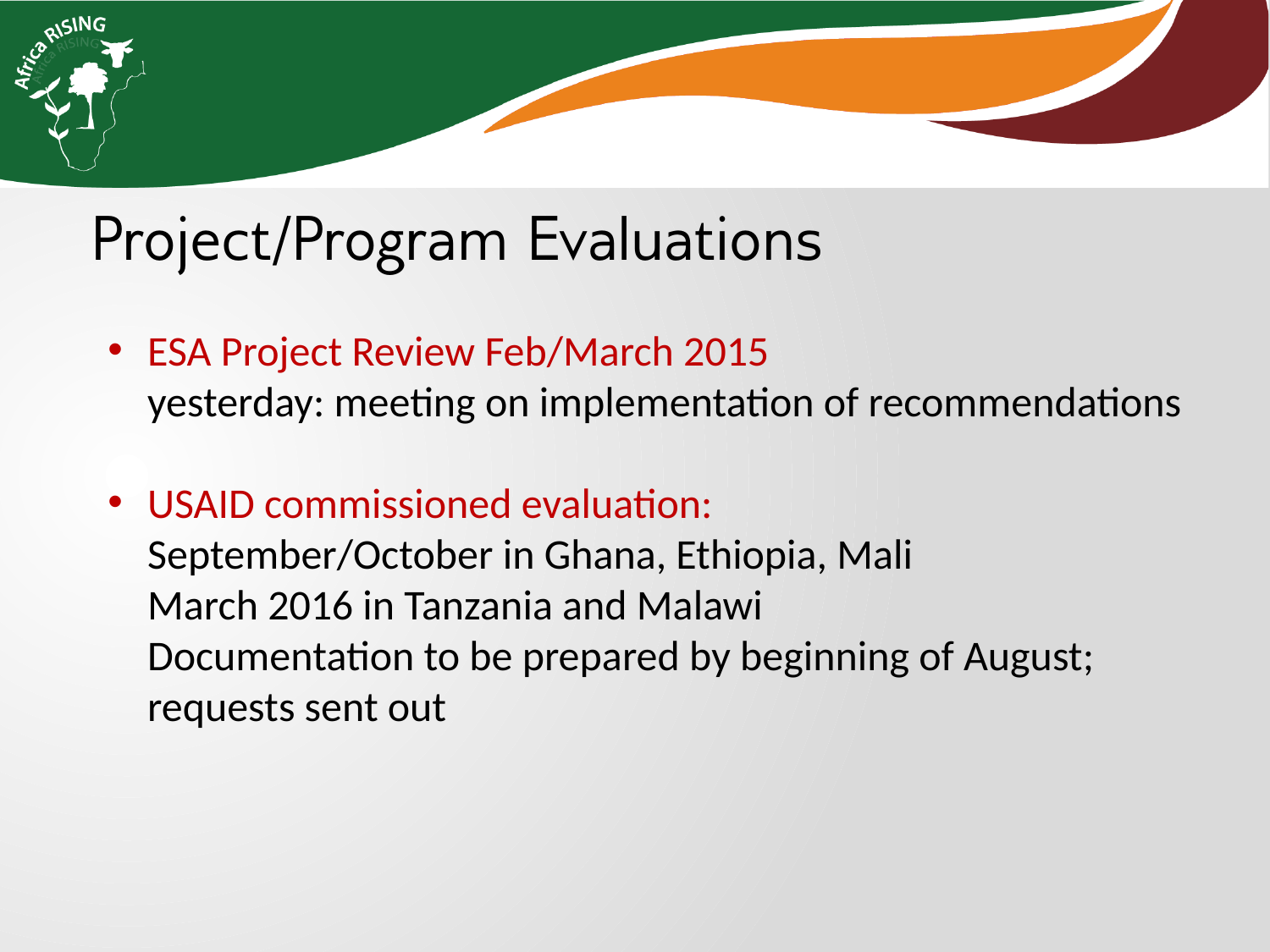

Project/Program Evaluations
ESA Project Review Feb/March 2015
	yesterday: meeting on implementation of recommendations
USAID commissioned evaluation:
September/October in Ghana, Ethiopia, Mali
March 2016 in Tanzania and Malawi
Documentation to be prepared by beginning of August; requests sent out